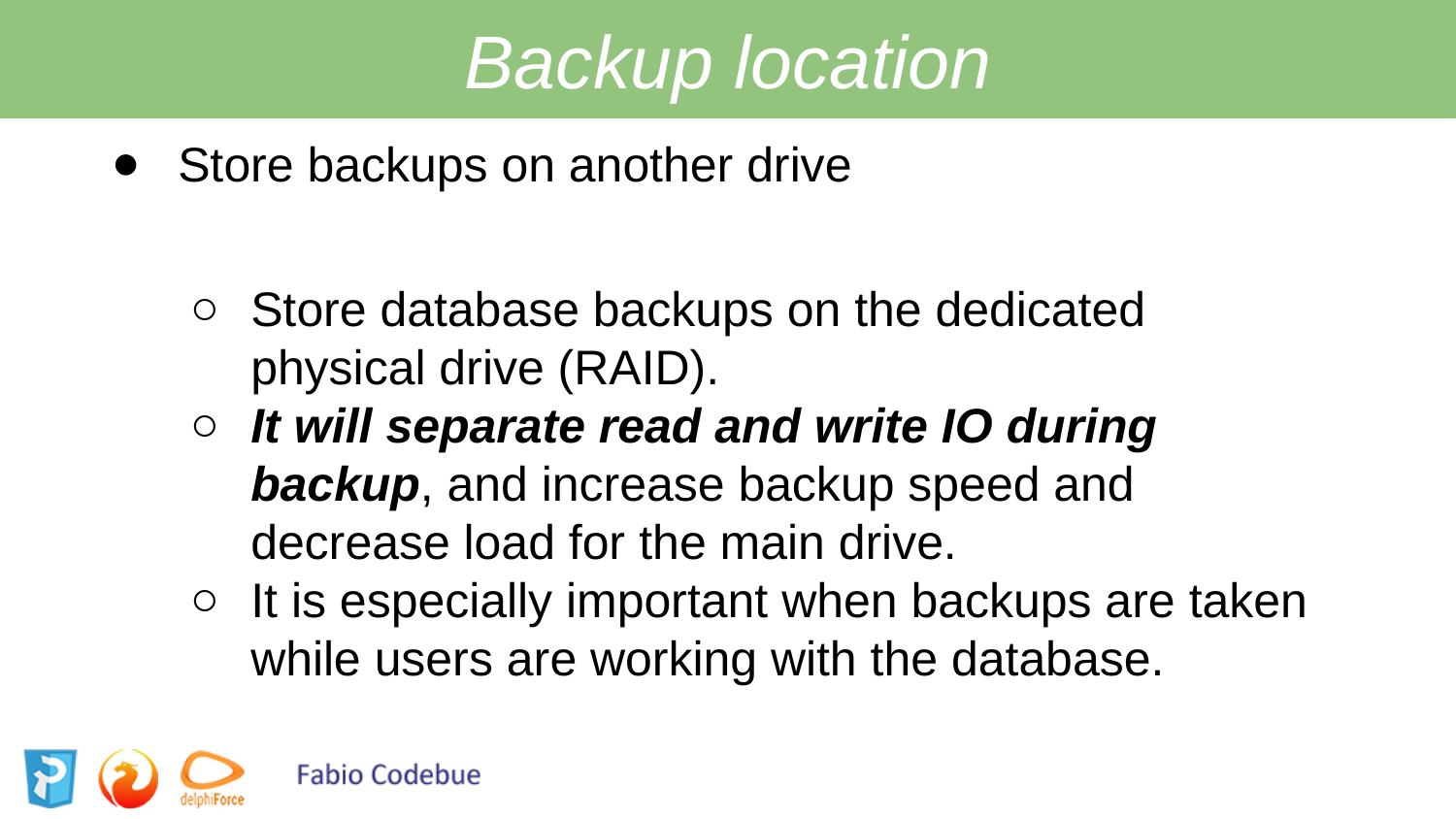

Backup location
Store backups on another drive

Store database backups on the dedicated physical drive (RAID).
It will separate read and write IO during backup, and increase backup speed and decrease load for the main drive.
It is especially important when backups are taken while users are working with the database.